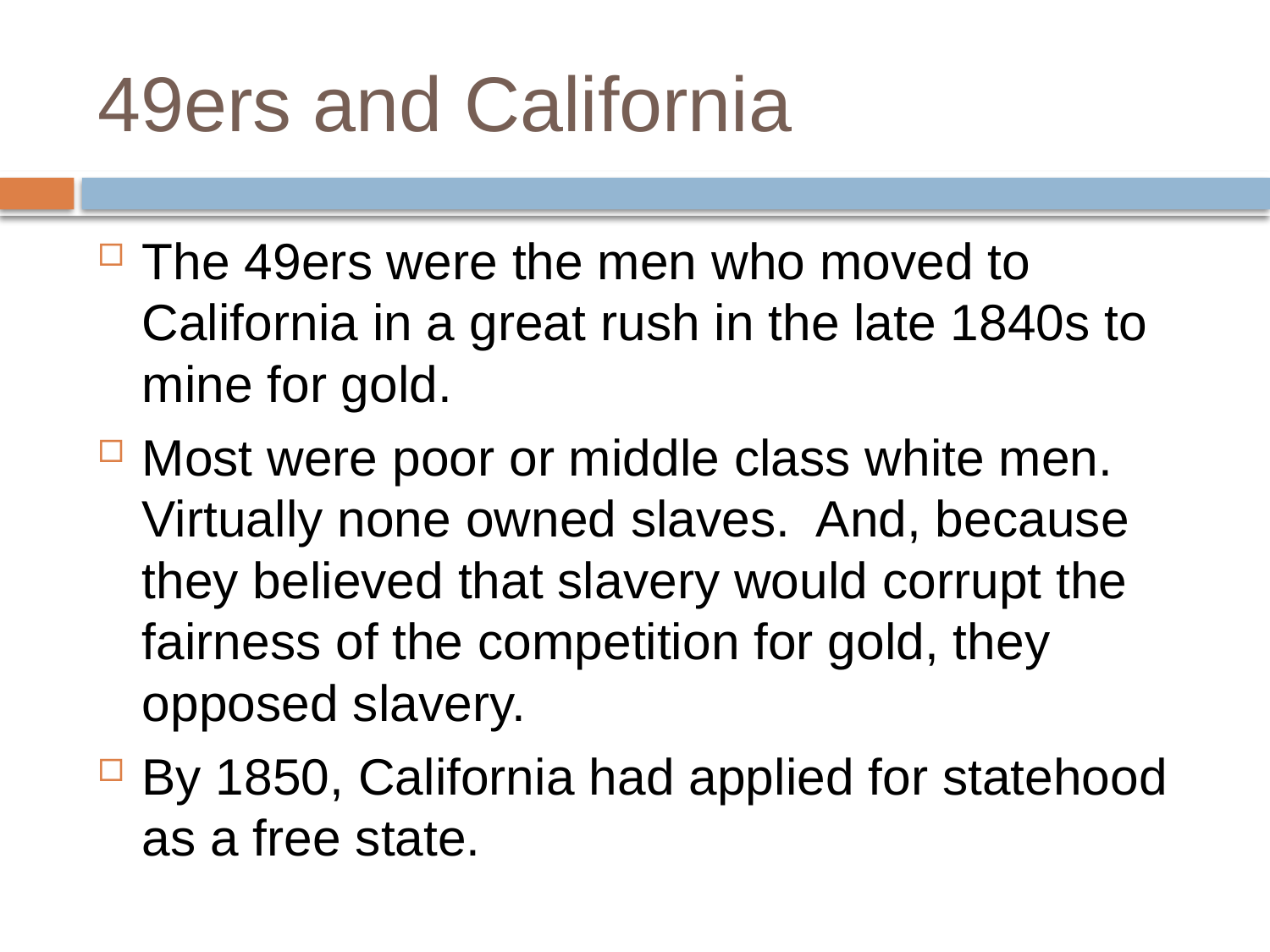

# 49ers and California
The 49ers were the men who moved to California in a great rush in the late 1840s to mine for gold.
Most were poor or middle class white men.  Virtually none owned slaves.  And, because they believed that slavery would corrupt the fairness of the competition for gold, they opposed slavery.
By 1850, California had applied for statehood as a free state.